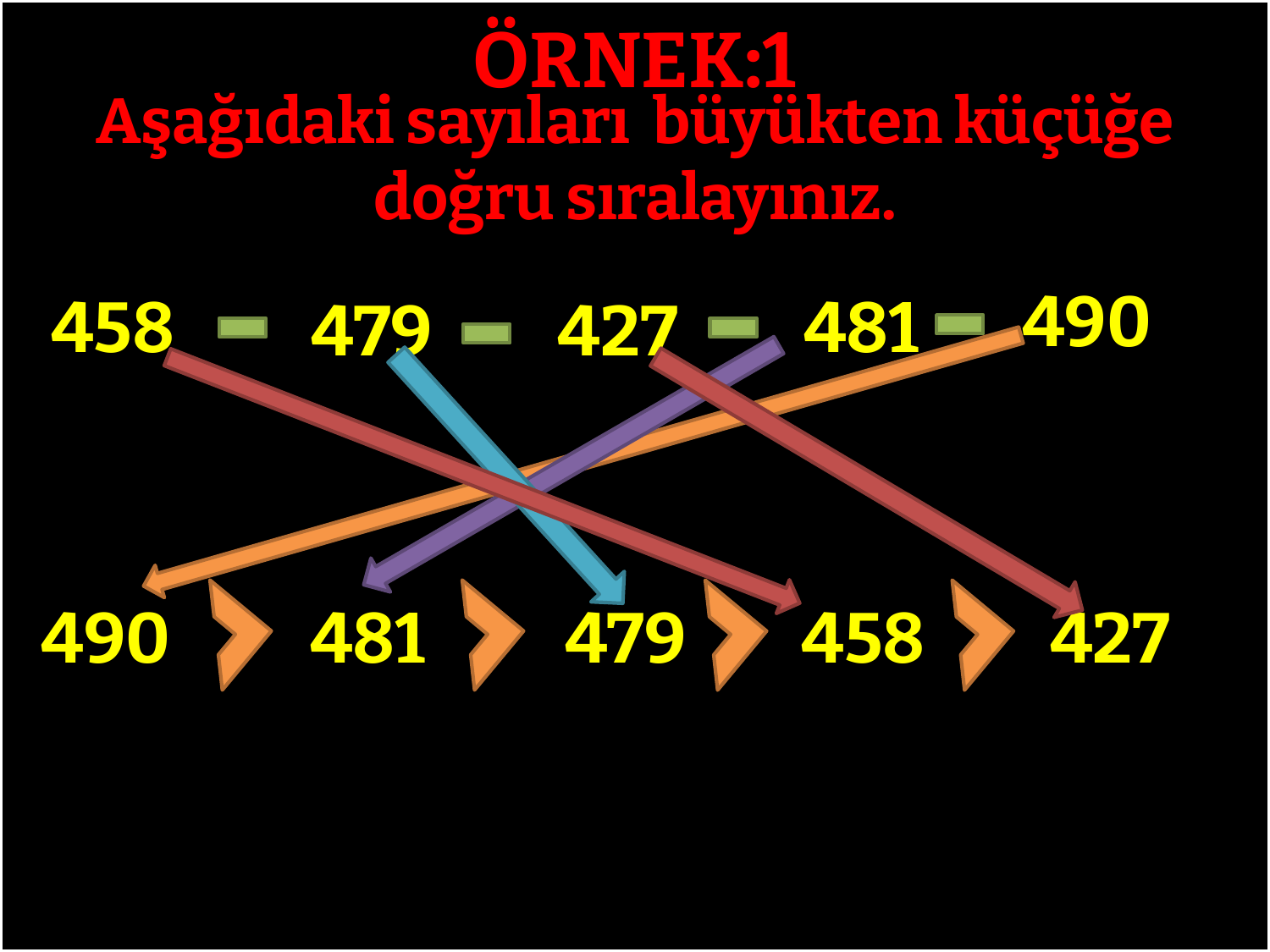

ÖRNEK:1

Aşağıdaki sayıları  büyükten küçüğe doğru sıralayınız.

490
458
481
479
427

#

490
481
427
479
458